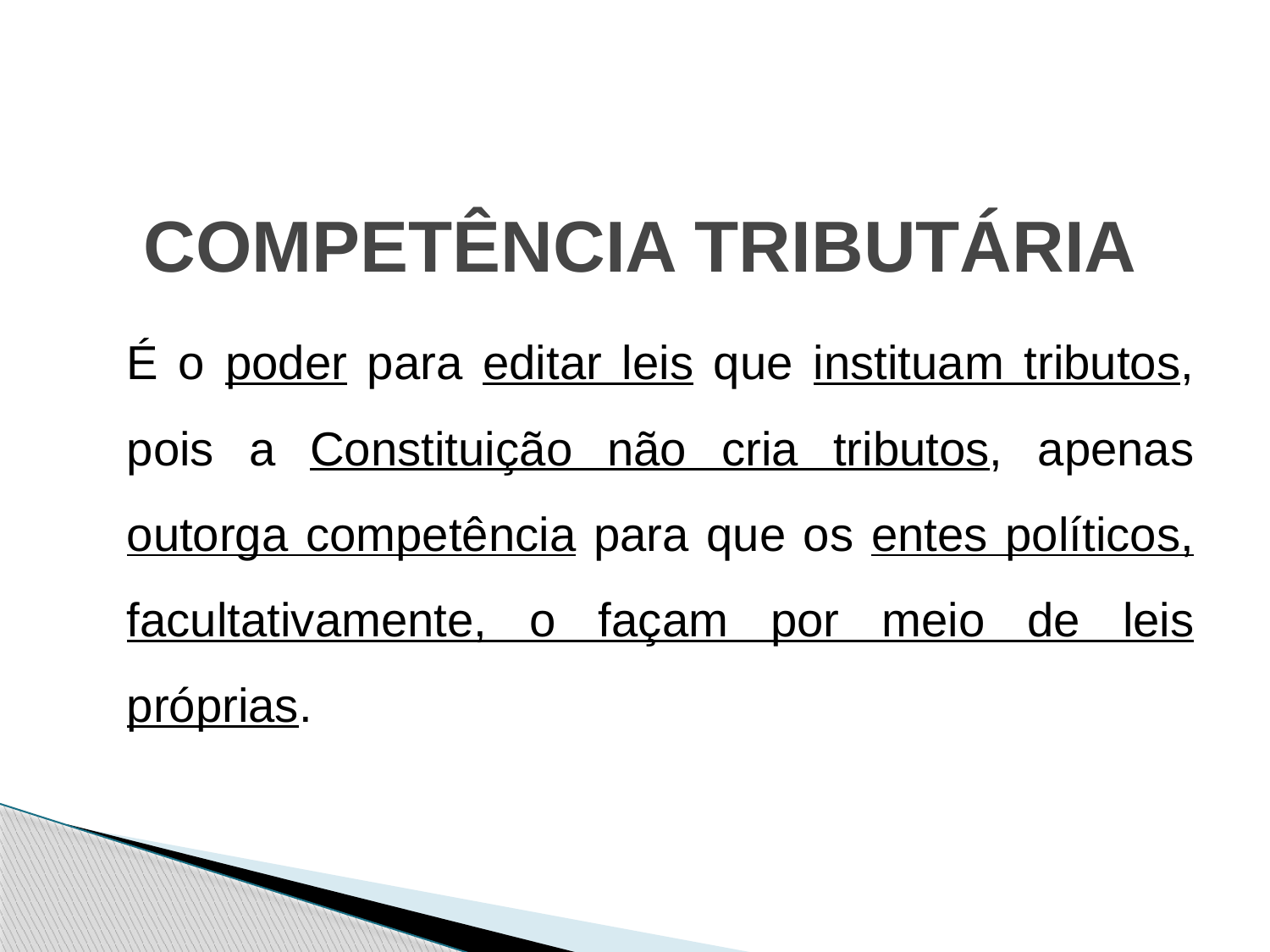

# COMPETÊNCIA TRIBUTÁRIA
	É o poder para editar leis que instituam tributos, pois a Constituição não cria tributos, apenas outorga competência para que os entes políticos, facultativamente, o façam por meio de leis próprias.